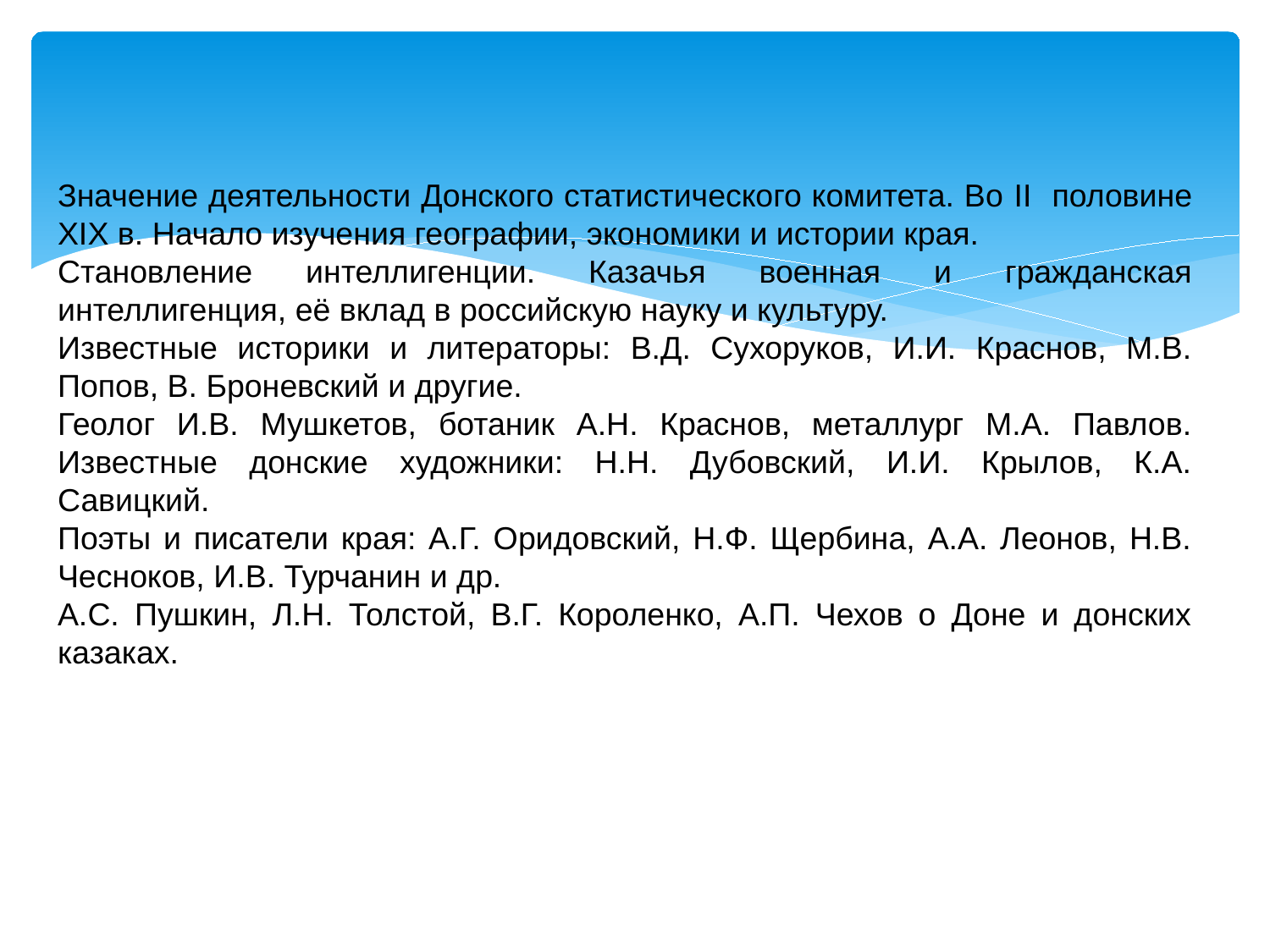

Значение деятельности Донского статистического комитета. Во II  половине XIX в. Начало изучения географии, экономики и истории края.
Становление интеллигенции. Казачья военная и гражданская интеллигенция, её вклад в российскую науку и культуру.
Известные историки и литераторы: В.Д. Сухоруков, И.И. Краснов, М.В. Попов, В. Броневский и другие.
Геолог И.В. Мушкетов, ботаник А.Н. Краснов, металлург М.А. Павлов. Известные донские художники: Н.Н. Дубовский, И.И. Крылов, К.А. Савицкий.
Поэты и писатели края: А.Г. Оридовский, Н.Ф. Щербина, А.А. Леонов, Н.В. Чесноков, И.В. Турчанин и др.
А.С. Пушкин, Л.Н. Толстой, В.Г. Короленко, А.П. Чехов о Доне и донских казаках.